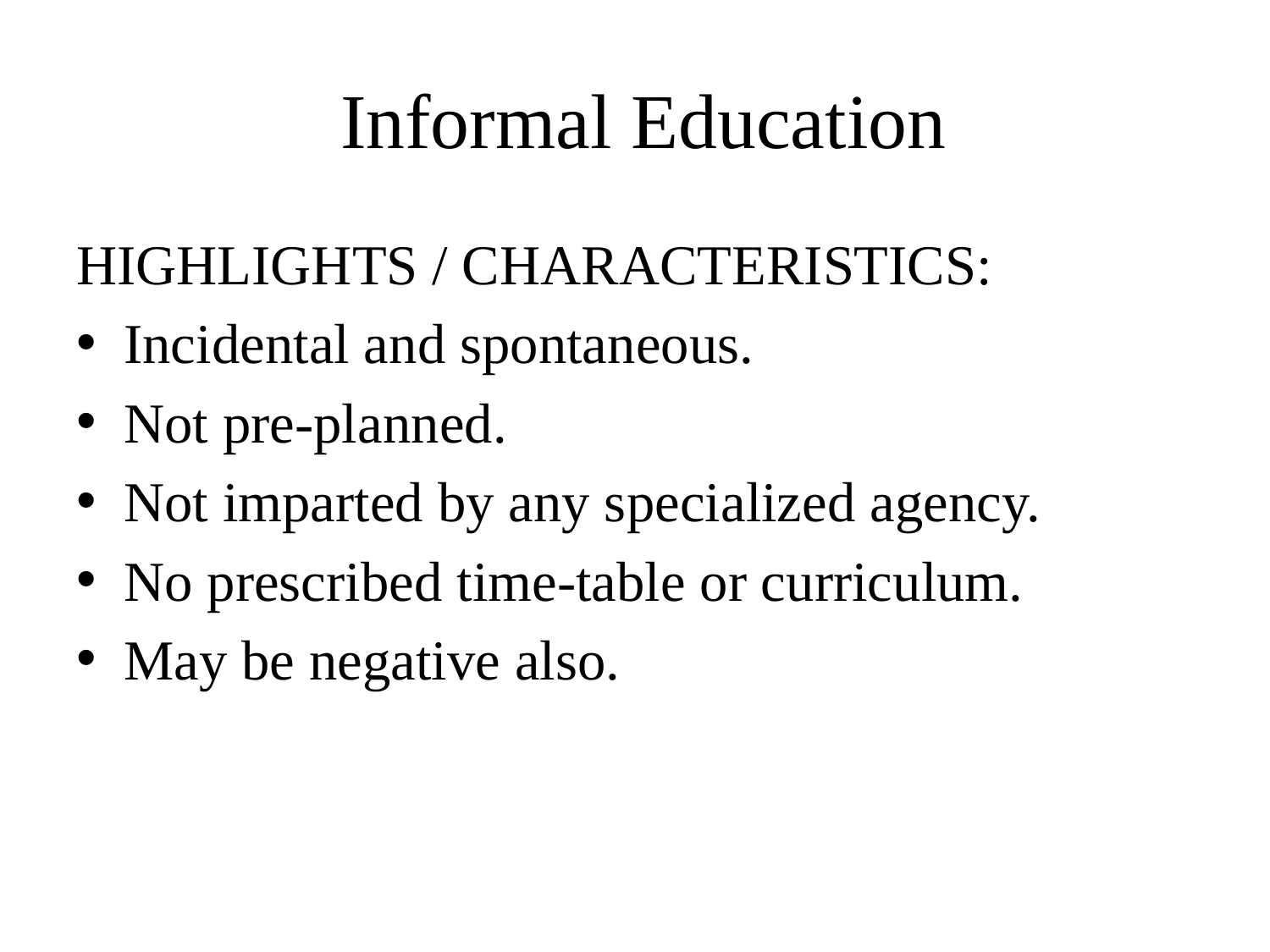

# Informal Education
HIGHLIGHTS / CHARACTERISTICS:
Incidental and spontaneous.
Not pre-planned.
Not imparted by any specialized agency.
No prescribed time-table or curriculum.
May be negative also.